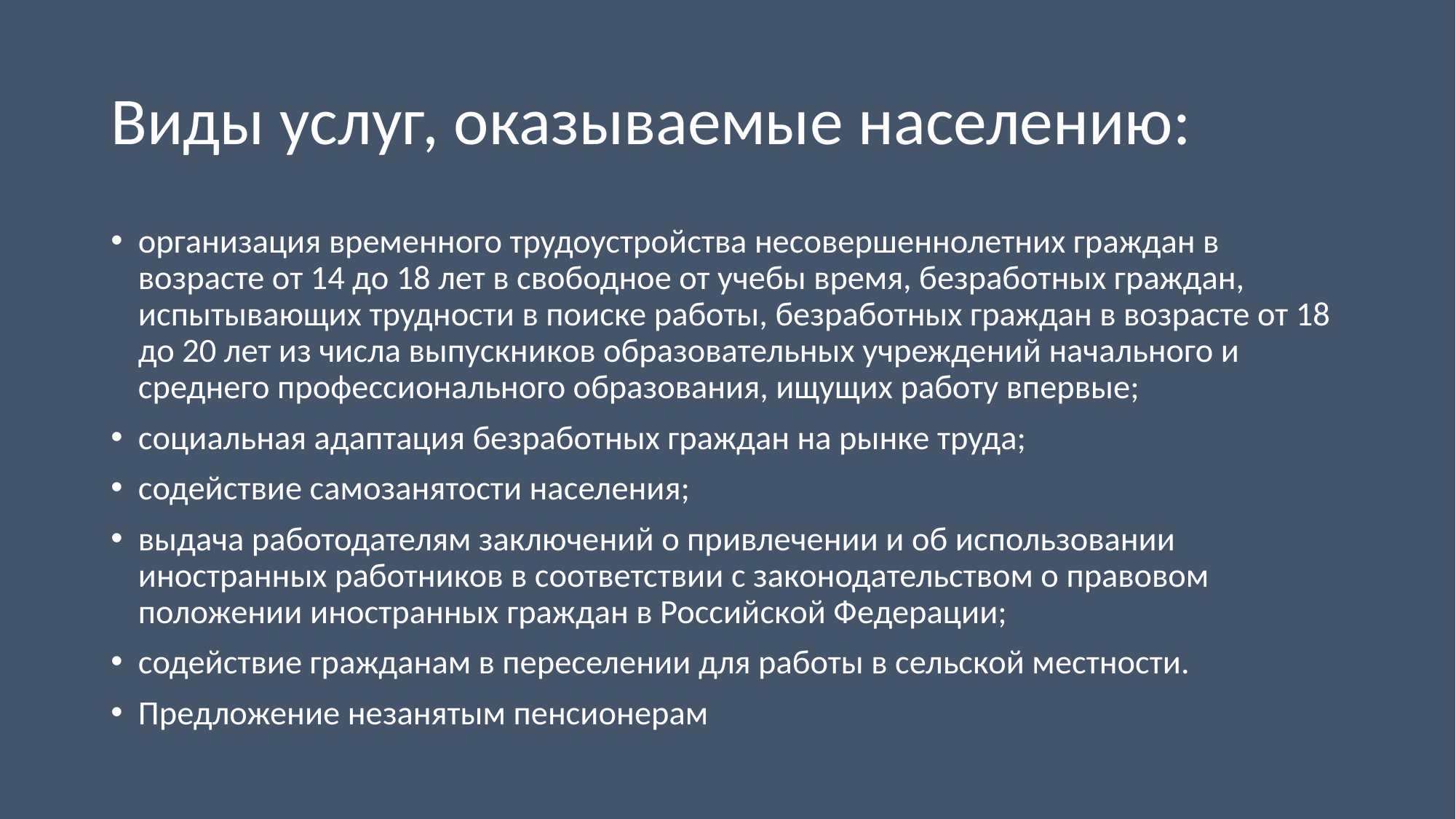

# Виды услуг, оказываемые населению:
организация временного трудоустройства несовершеннолетних граждан в возрасте от 14 до 18 лет в свободное от учебы время, безработных граждан, испытывающих трудности в поиске работы, безработных граждан в возрасте от 18 до 20 лет из числа выпускников образовательных учреждений начального и среднего профессионального образования, ищущих работу впервые;
социальная адаптация безработных граждан на рынке труда;
содействие самозанятости населения;
выдача работодателям заключений о привлечении и об использовании иностранных работников в соответствии с законодательством о правовом положении иностранных граждан в Российской Федерации;
содействие гражданам в переселении для работы в сельской местности.
Предложение незанятым пенсионерам